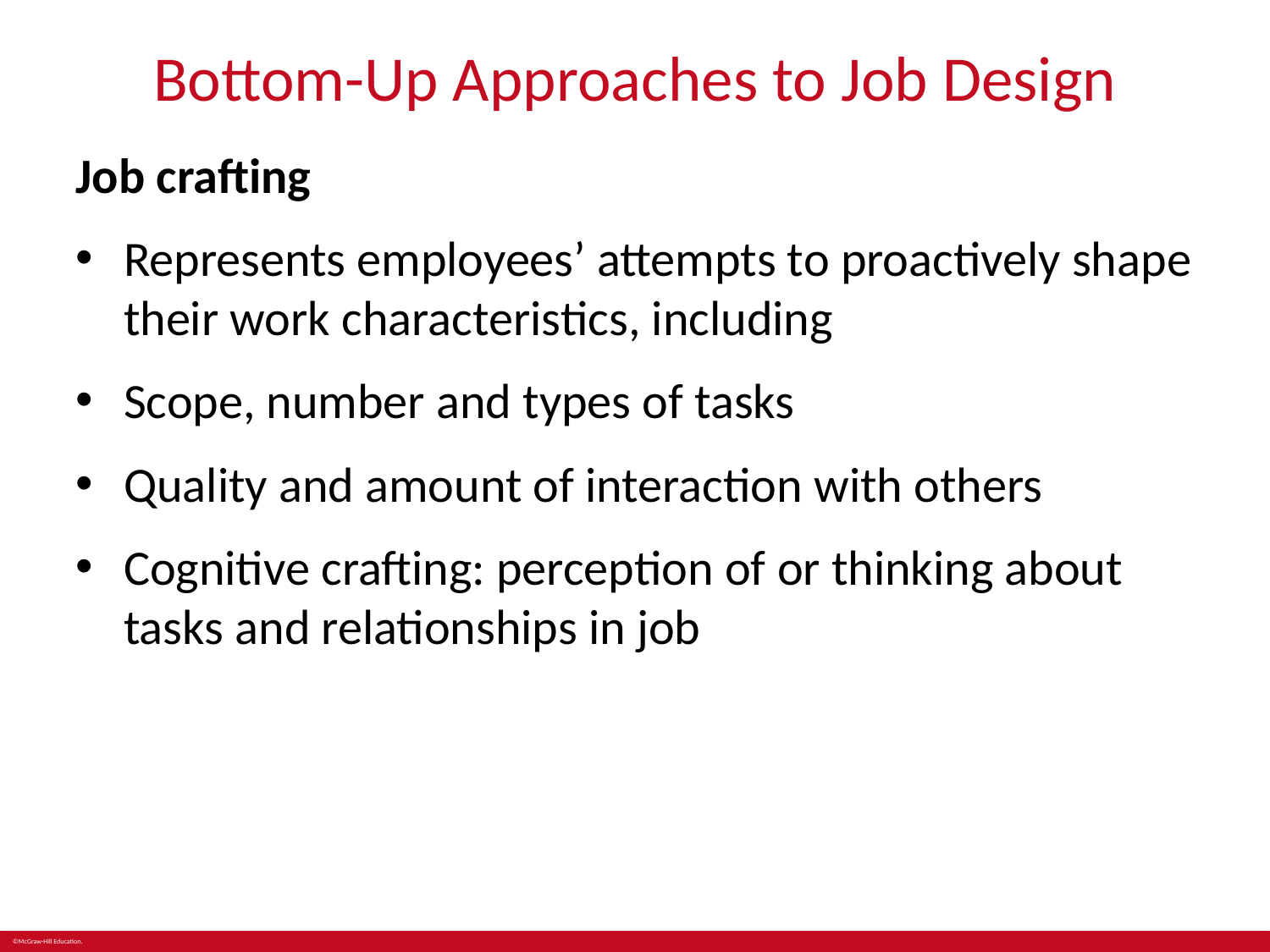

# Bottom-Up Approaches to Job Design
Job crafting
Represents employees’ attempts to proactively shape their work characteristics, including
Scope, number and types of tasks
Quality and amount of interaction with others
Cognitive crafting: perception of or thinking about tasks and relationships in job